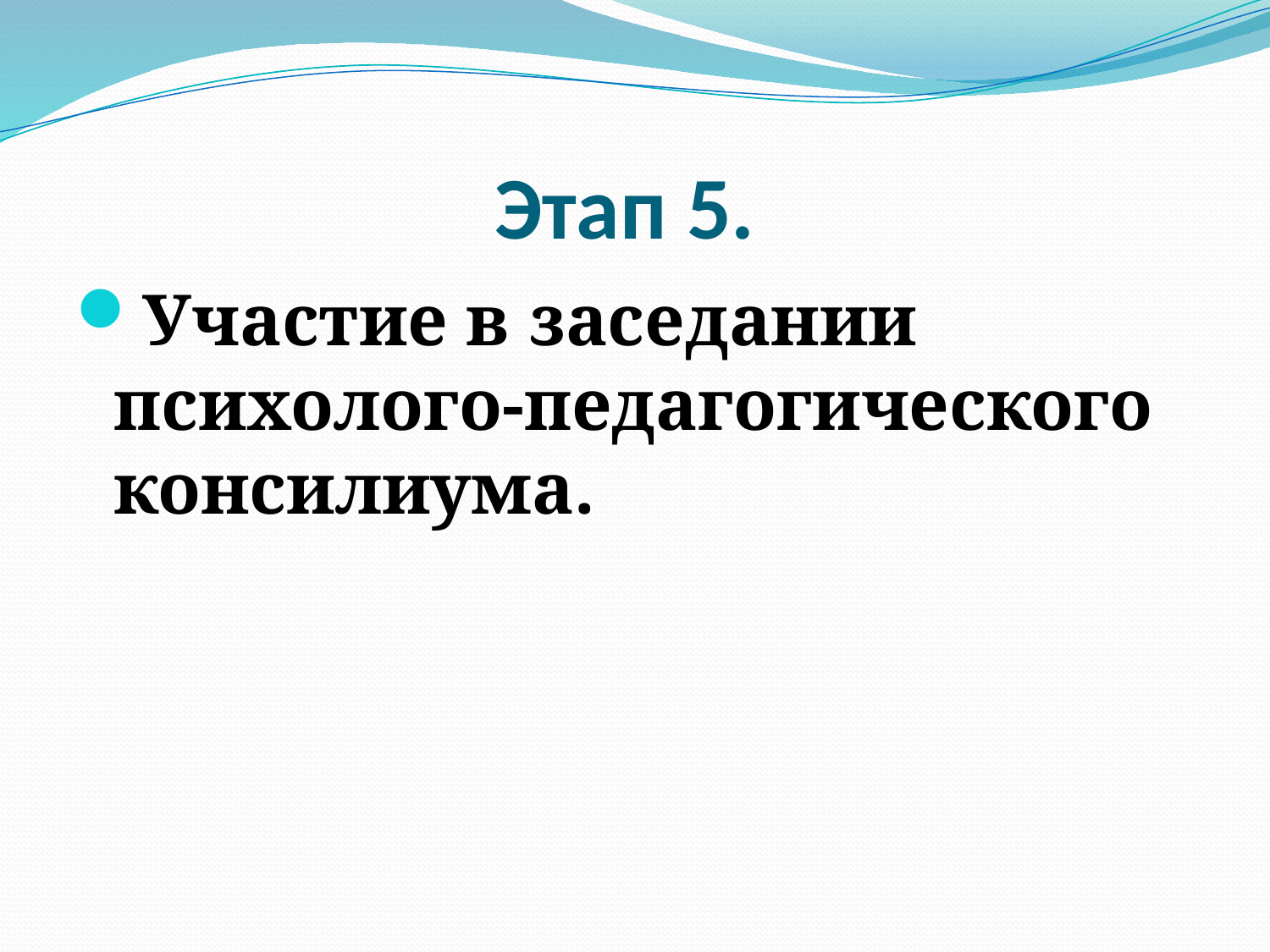

# Этап 5.
Участие в заседании психолого-педагогического консилиума.